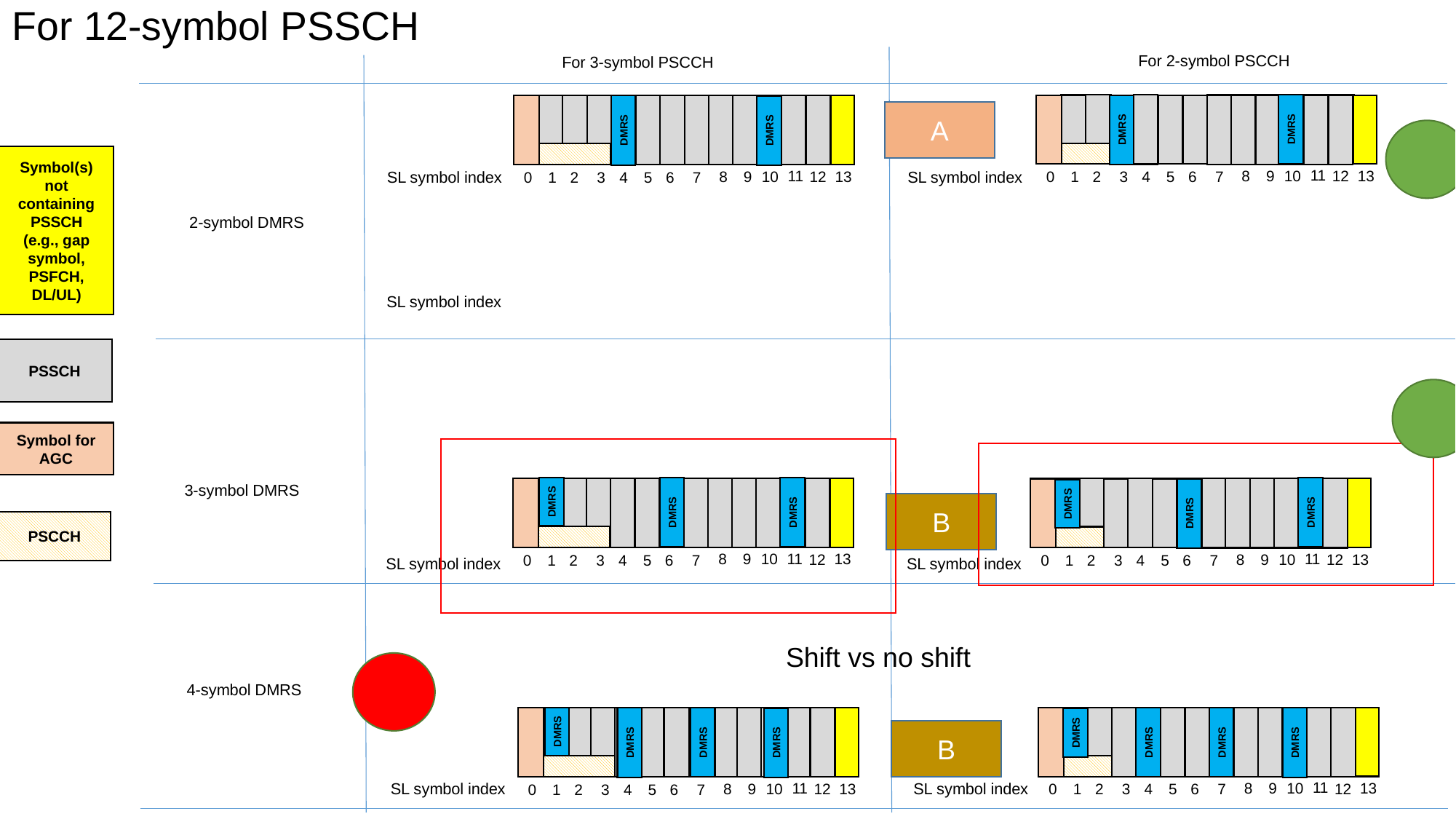

# For 12-symbol PSSCH
For 2-symbol PSCCH
For 3-symbol PSCCH
A

DMRS

DMRS

DMRS

DMRS

Symbol(s) not containing PSSCH
(e.g., gap symbol, PSFCH, DL/UL)
11
9
13
10
8
11
12
9
13
10
8
7
3
5
1
6
2
4
0
SL symbol index
12
SL symbol index
7
3
5
1
6
2
4
0
2-symbol DMRS
SL symbol index
PSSCH

Symbol for AGC

3-symbol DMRS
DMRS
DMRS
B

DMRS
DMRS

DMRS

DMRS

PSCCH

11
11
9
13
10
8
9
13
10
8
12
12
7
3
5
1
6
2
4
0
7
3
5
1
6
2
4
0
SL symbol index
SL symbol index
Shift vs no shift

4-symbol DMRS
DMRS
DMRS
B

DMRS

DMRS

DMRS
DMRS
DMRS
DMRS

11
11
9
13
10
8
SL symbol index
SL symbol index
9
13
10
8
12
12
7
3
5
1
6
2
4
0
7
3
5
1
6
2
4
0